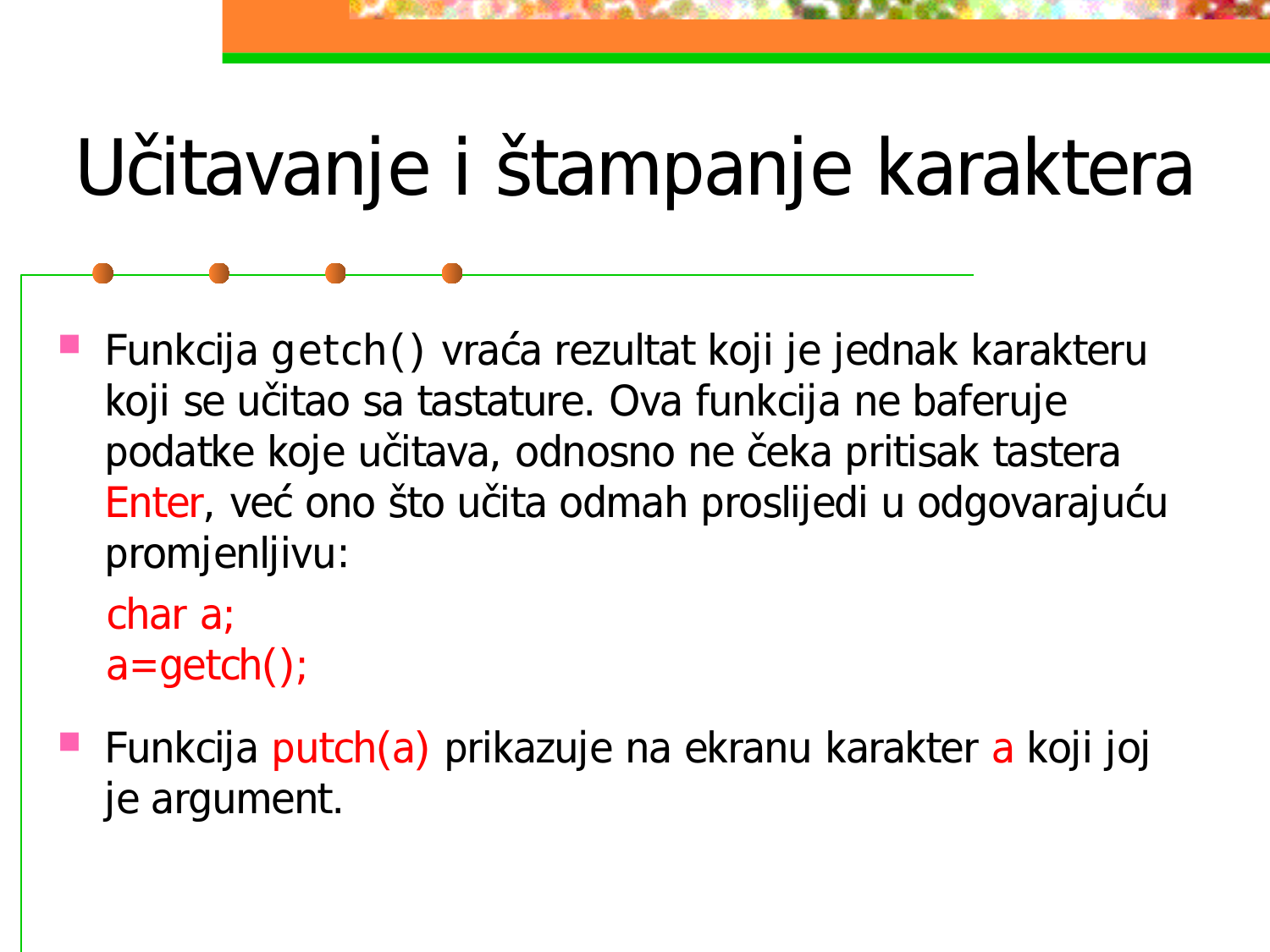

# Učitavanje i štampanje karaktera
Funkcija getch() vraća rezultat koji je jednak karakteru koji se učitao sa tastature. Ova funkcija ne baferuje podatke koje učitava, odnosno ne čeka pritisak tastera Enter, već ono što učita odmah proslijedi u odgovarajuću promjenljivu:
char a;
a=getch();
Funkcija putch(a) prikazuje na ekranu karakter a koji joj je argument.